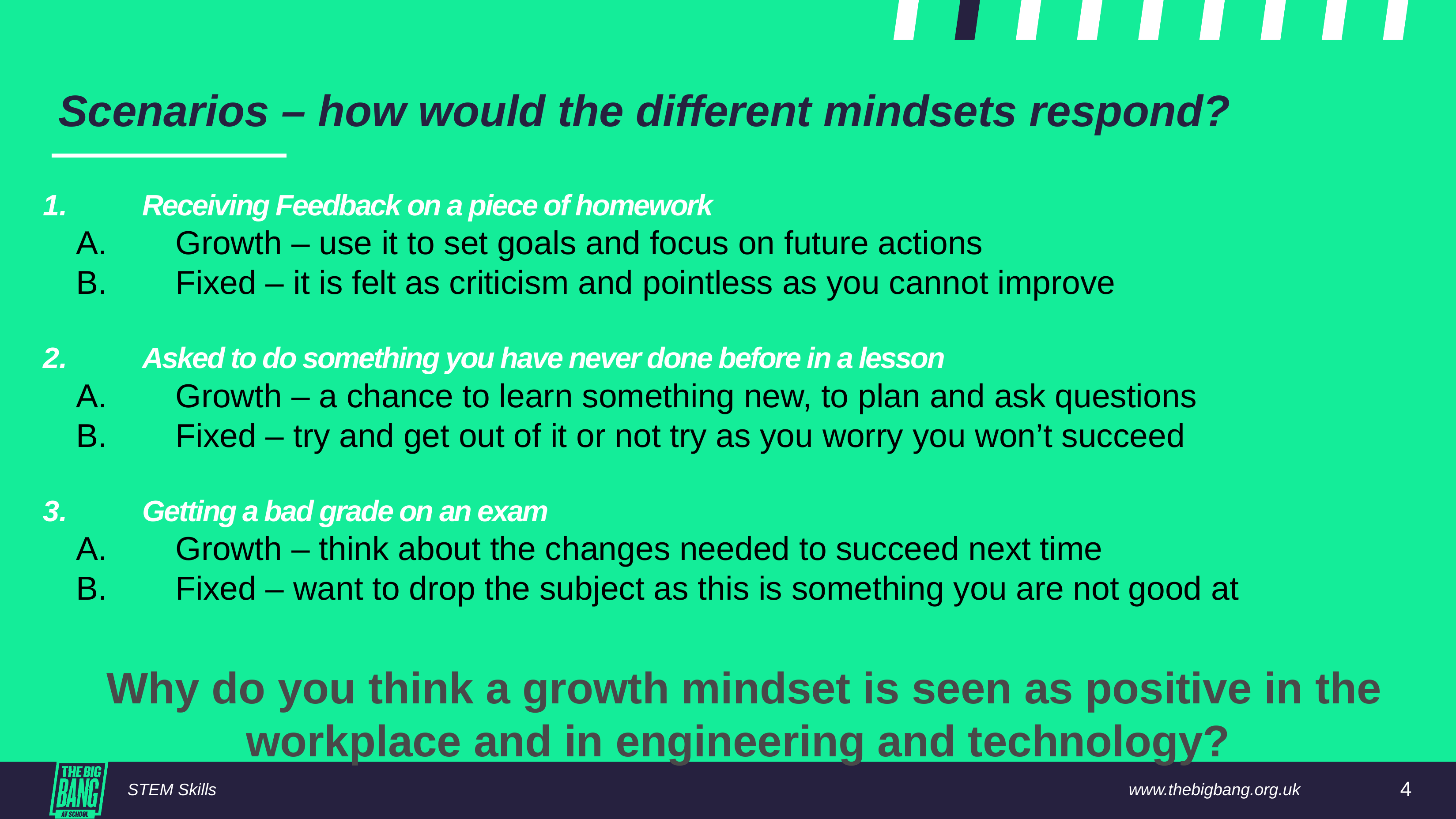

Scenarios – how would the different mindsets respond?
Receiving Feedback on a piece of homework
Growth – use it to set goals and focus on future actions
Fixed – it is felt as criticism and pointless as you cannot improve
Asked to do something you have never done before in a lesson
Growth – a chance to learn something new, to plan and ask questions
Fixed – try and get out of it or not try as you worry you won’t succeed
Getting a bad grade on an exam
Growth – think about the changes needed to succeed next time
Fixed – want to drop the subject as this is something you are not good at

Why do you think a growth mindset is seen as positive in the workplace and in engineering and technology?